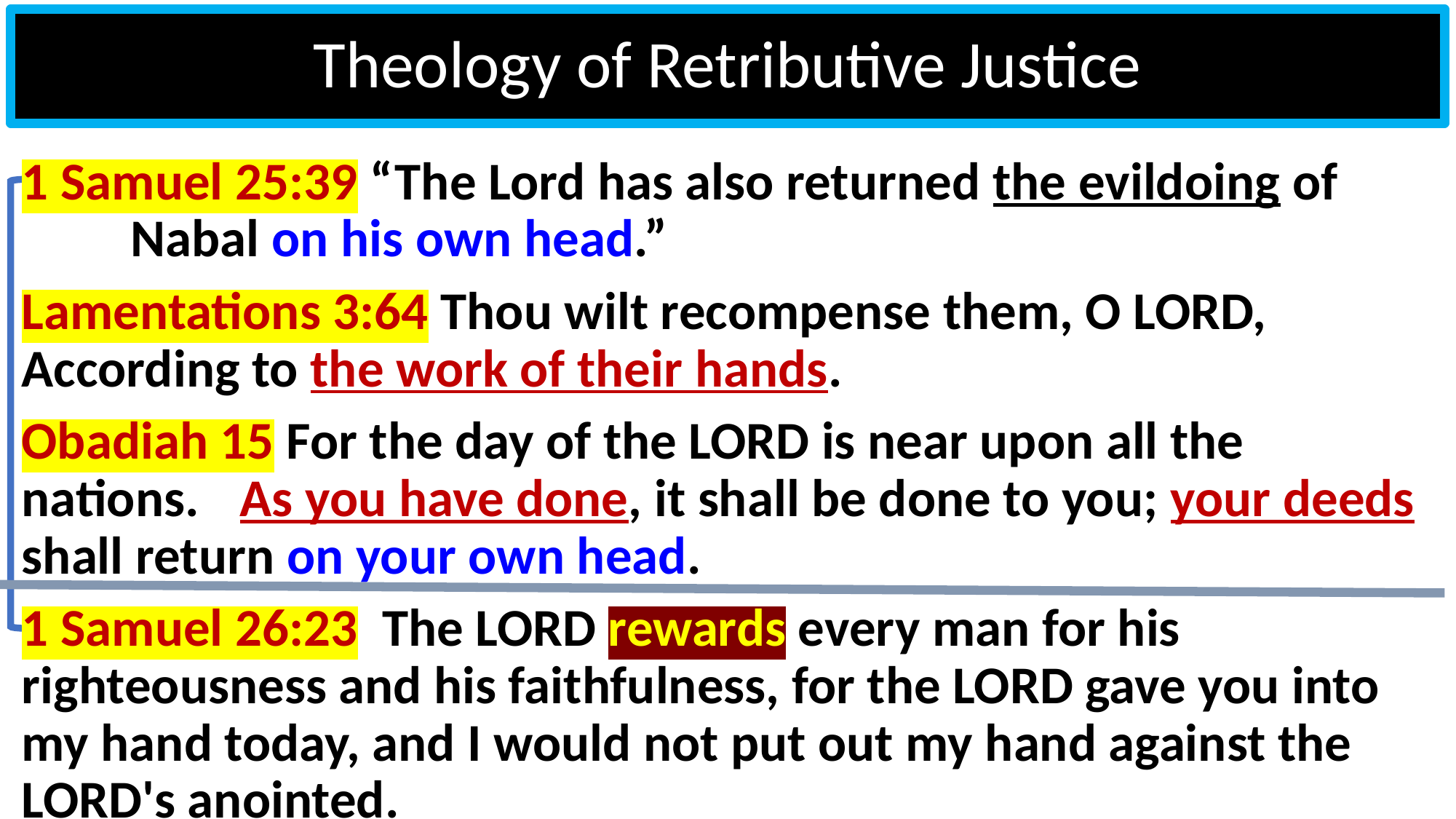

# Theology of Retributive Justice
1 Samuel 25:39 “The Lord has also returned the evildoing of 	Nabal on his own head.”
Lamentations 3:64 Thou wilt recompense them, O LORD, According to the work of their hands.
Obadiah 15 For the day of the LORD is near upon all the nations. 	As you have done, it shall be done to you; your deeds shall return on your own head.
1 Samuel 26:23  The LORD rewards every man for his righteousness and his faithfulness, for the LORD gave you into my hand today, and I would not put out my hand against the LORD's anointed.